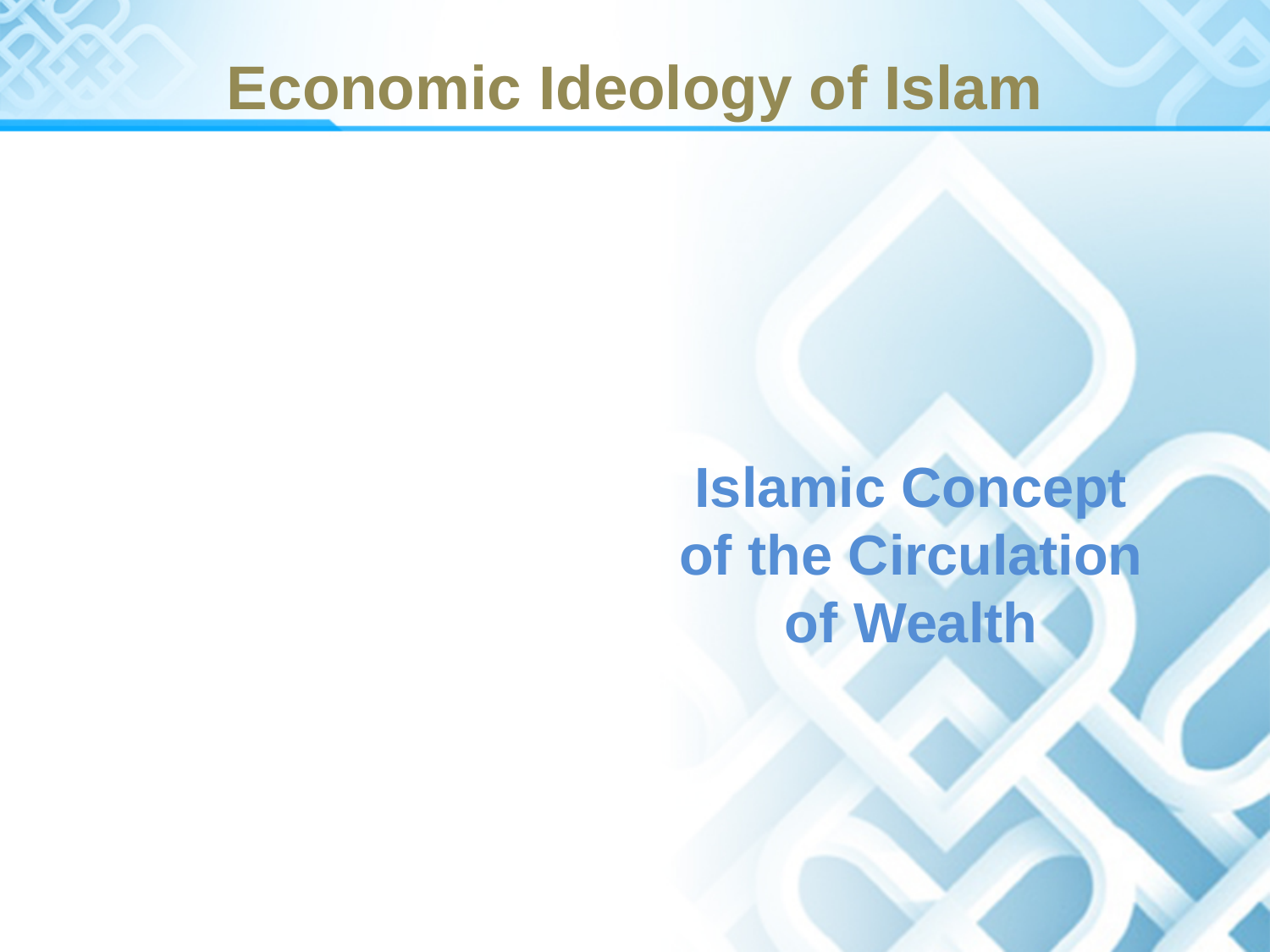

# Economic Ideology of Islam
Islamic Concept of the Circulation of Wealth